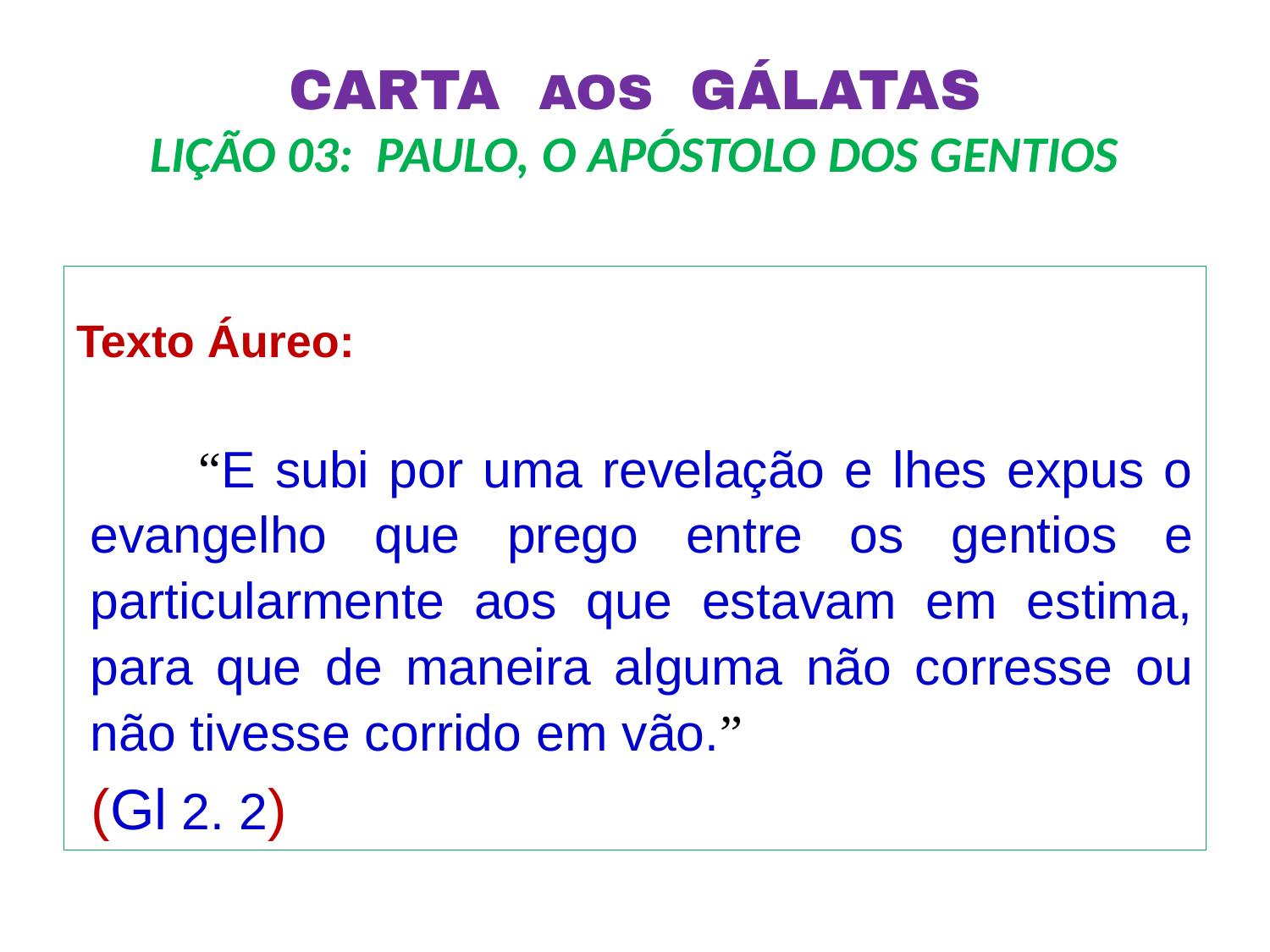

# CARTA  AOS  GÁLATAS LIÇÃO 03:  PAULO, O APÓSTOLO DOS GENTIOS

Texto Áureo:

 	“E subi por uma revelação e lhes expus o evangelho que prego entre os gentios e particularmente aos que estavam em estima, para que de maneira alguma não corresse ou não tivesse corrido em vão.”
					(Gl 2. 2)